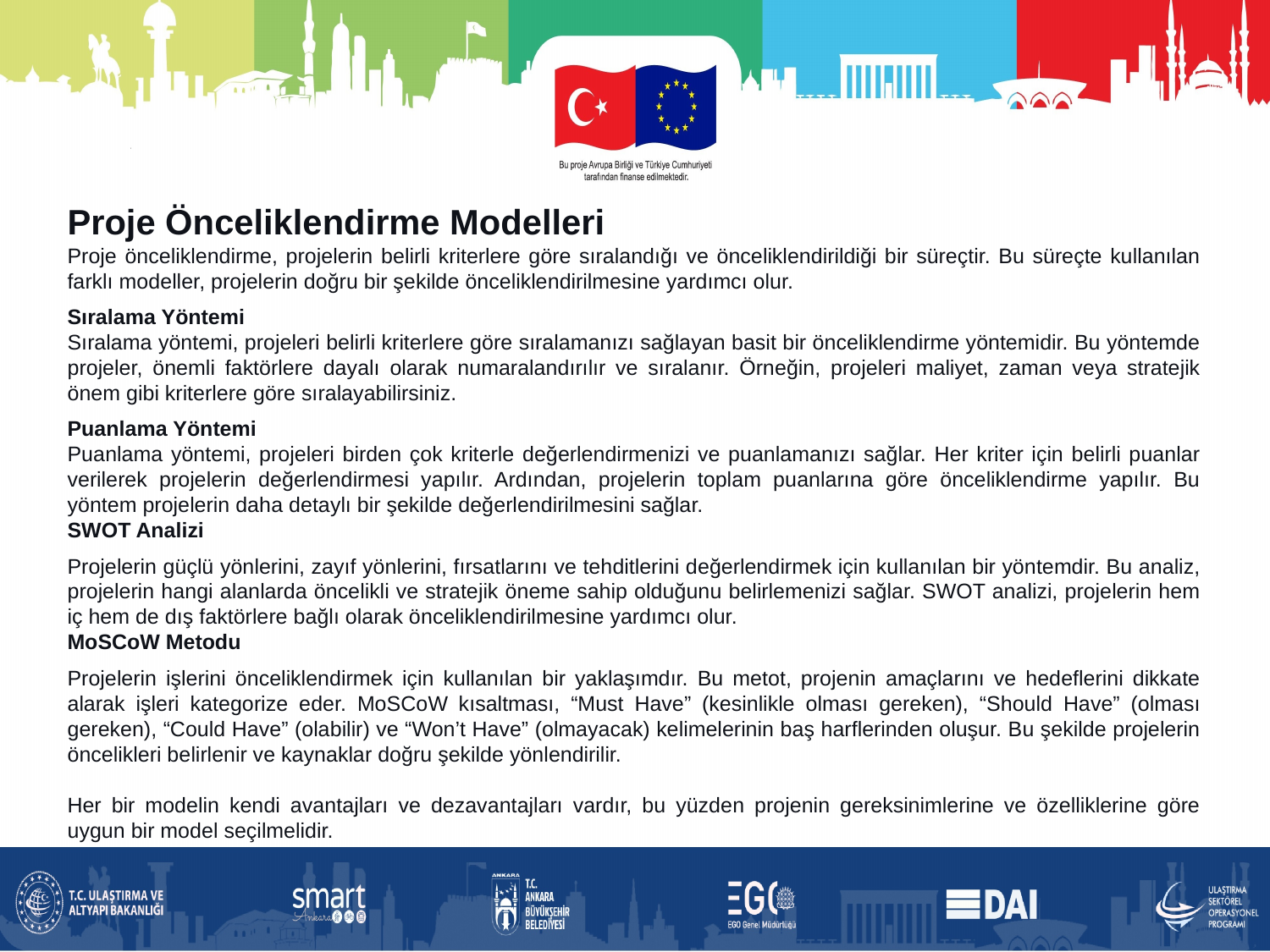

Proje Önceliklendirme Modelleri
Proje önceliklendirme, projelerin belirli kriterlere göre sıralandığı ve önceliklendirildiği bir süreçtir. Bu süreçte kullanılan farklı modeller, projelerin doğru bir şekilde önceliklendirilmesine yardımcı olur.
Sıralama Yöntemi
Sıralama yöntemi, projeleri belirli kriterlere göre sıralamanızı sağlayan basit bir önceliklendirme yöntemidir. Bu yöntemde projeler, önemli faktörlere dayalı olarak numaralandırılır ve sıralanır. Örneğin, projeleri maliyet, zaman veya stratejik önem gibi kriterlere göre sıralayabilirsiniz.
Puanlama Yöntemi
Puanlama yöntemi, projeleri birden çok kriterle değerlendirmenizi ve puanlamanızı sağlar. Her kriter için belirli puanlar verilerek projelerin değerlendirmesi yapılır. Ardından, projelerin toplam puanlarına göre önceliklendirme yapılır. Bu yöntem projelerin daha detaylı bir şekilde değerlendirilmesini sağlar.
SWOT Analizi
Projelerin güçlü yönlerini, zayıf yönlerini, fırsatlarını ve tehditlerini değerlendirmek için kullanılan bir yöntemdir. Bu analiz, projelerin hangi alanlarda öncelikli ve stratejik öneme sahip olduğunu belirlemenizi sağlar. SWOT analizi, projelerin hem iç hem de dış faktörlere bağlı olarak önceliklendirilmesine yardımcı olur.
MoSCoW Metodu
Projelerin işlerini önceliklendirmek için kullanılan bir yaklaşımdır. Bu metot, projenin amaçlarını ve hedeflerini dikkate alarak işleri kategorize eder. MoSCoW kısaltması, “Must Have” (kesinlikle olması gereken), “Should Have” (olması gereken), “Could Have” (olabilir) ve “Won’t Have” (olmayacak) kelimelerinin baş harflerinden oluşur. Bu şekilde projelerin öncelikleri belirlenir ve kaynaklar doğru şekilde yönlendirilir.

Her bir modelin kendi avantajları ve dezavantajları vardır, bu yüzden projenin gereksinimlerine ve özelliklerine göre uygun bir model seçilmelidir.